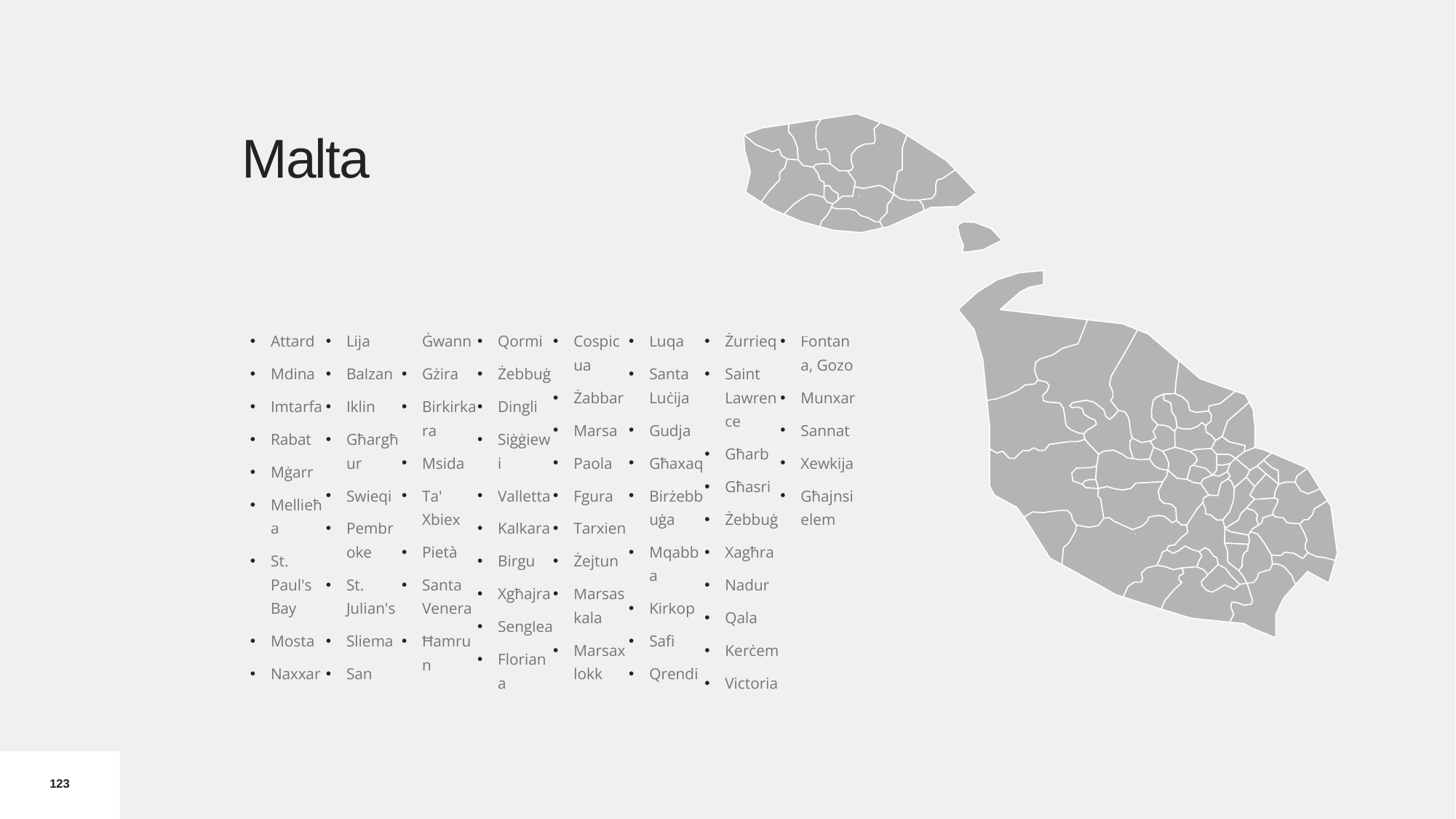

# Malta

Attard
Mdina
Imtarfa
Rabat
Mġarr
Mellieħa
St. Paul's Bay
Mosta
Naxxar
Lija
Balzan
Iklin
Għargħur
Swieqi
Pembroke
St. Julian's
Sliema
San Ġwann
Gżira
Birkirkara
Msida
Ta' Xbiex
Pietà
Santa Venera
Ħamrun
Qormi
Żebbuġ
Dingli
Siġġiewi
Valletta
Kalkara
Birgu
Xgħajra
Senglea
Floriana
Cospicua
Żabbar
Marsa
Paola
Fgura
Tarxien
Żejtun
Marsaskala
Marsaxlokk
Luqa
Santa Luċija
Gudja
Għaxaq
Birżebbuġa
Mqabba
Kirkop
Safi
Qrendi
Żurrieq
Saint Lawrence
Għarb
Għasri
Żebbuġ
Xagħra
Nadur
Qala
Kerċem
Victoria
Fontana, Gozo
Munxar
Sannat
Xewkija
Għajnsielem